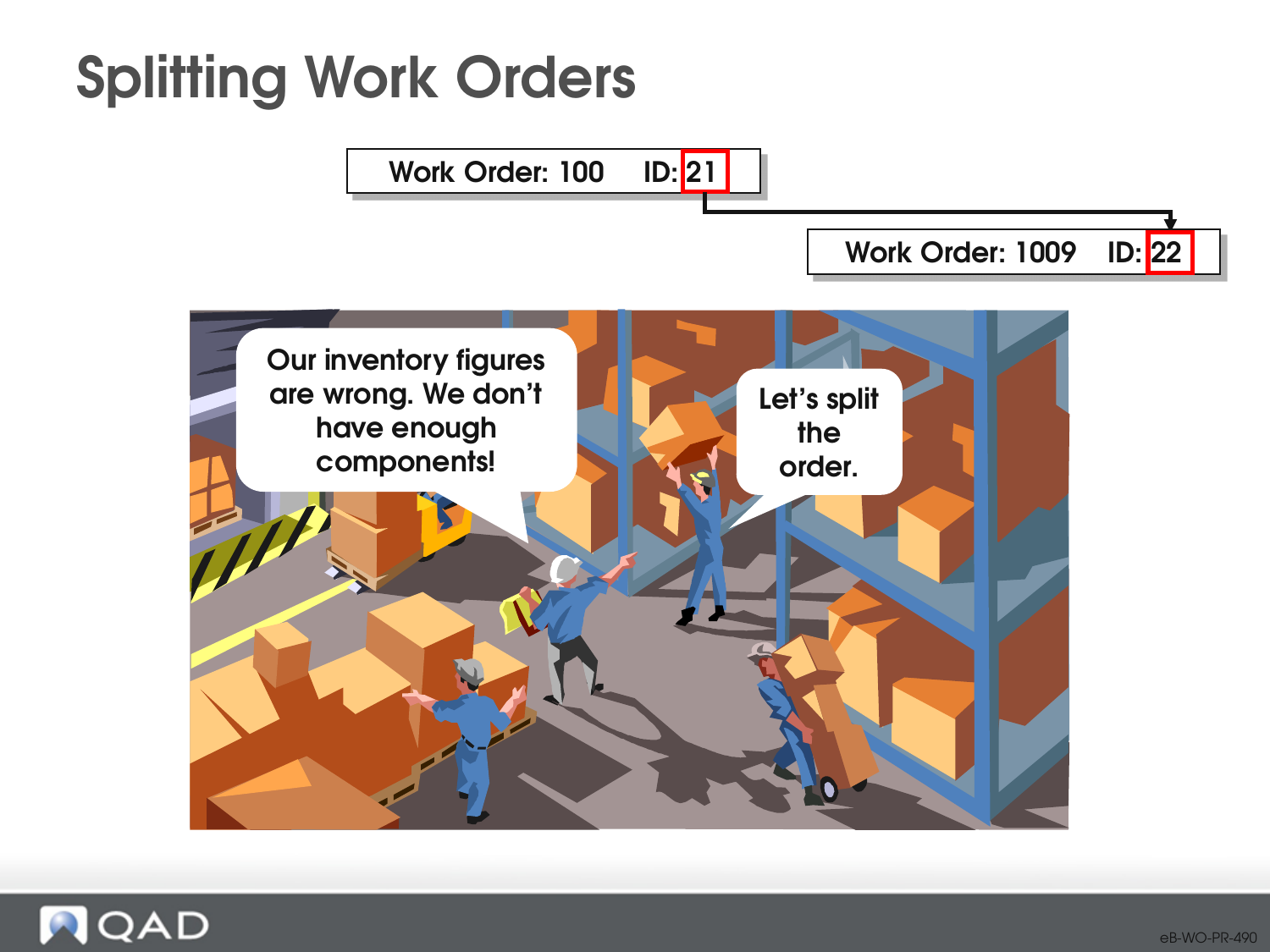

# Splitting Work Orders
Work Order: 100     ID: 21

Work Order: 1009    ID: 22

Our inventory figures are wrong. We don’t have enough components!
Let’s split the order.
eB-WO-PR-490